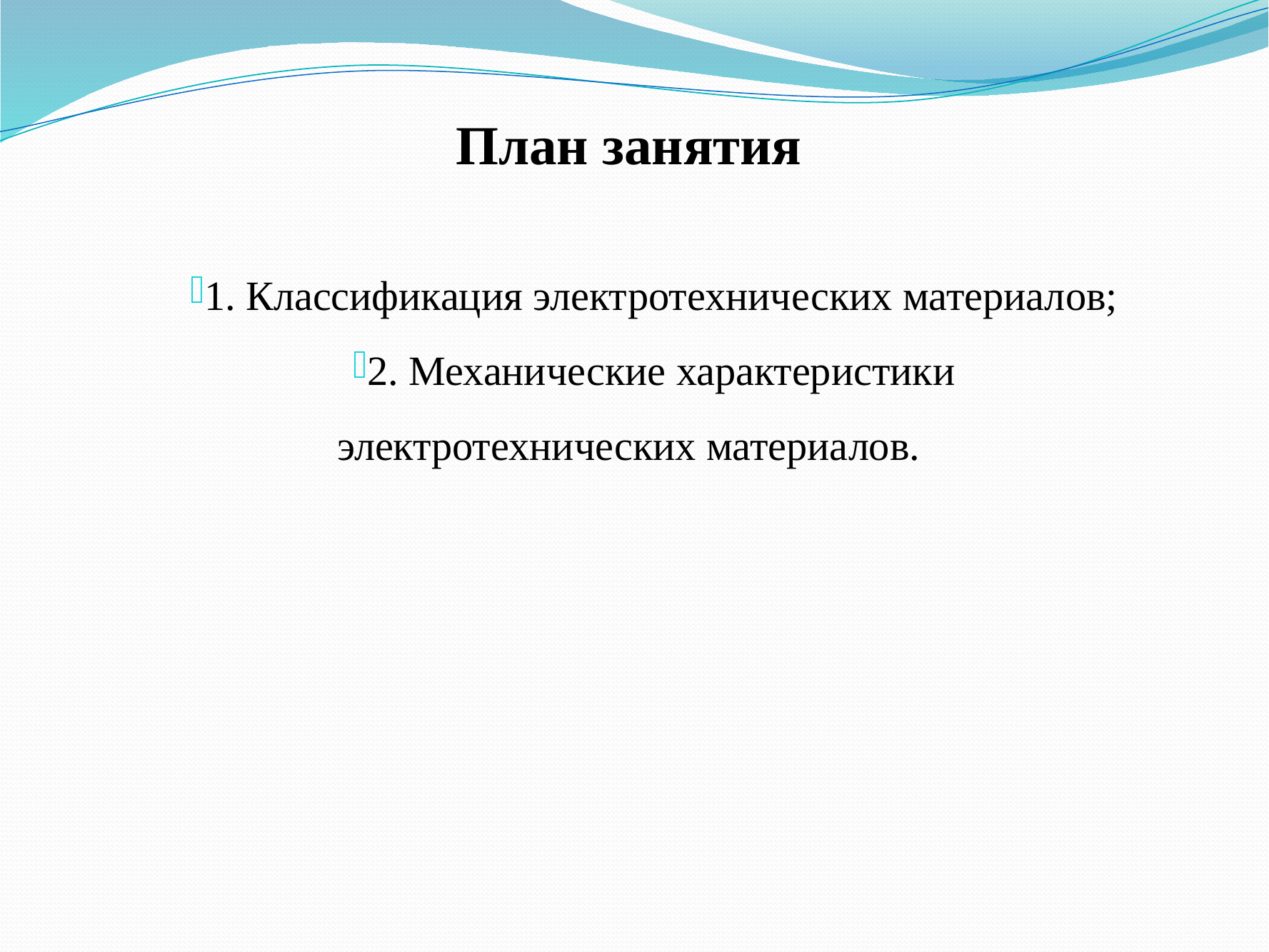

План занятия

1. Классификация электротехнических материалов;
2. Механические характеристики электротехнических материалов.